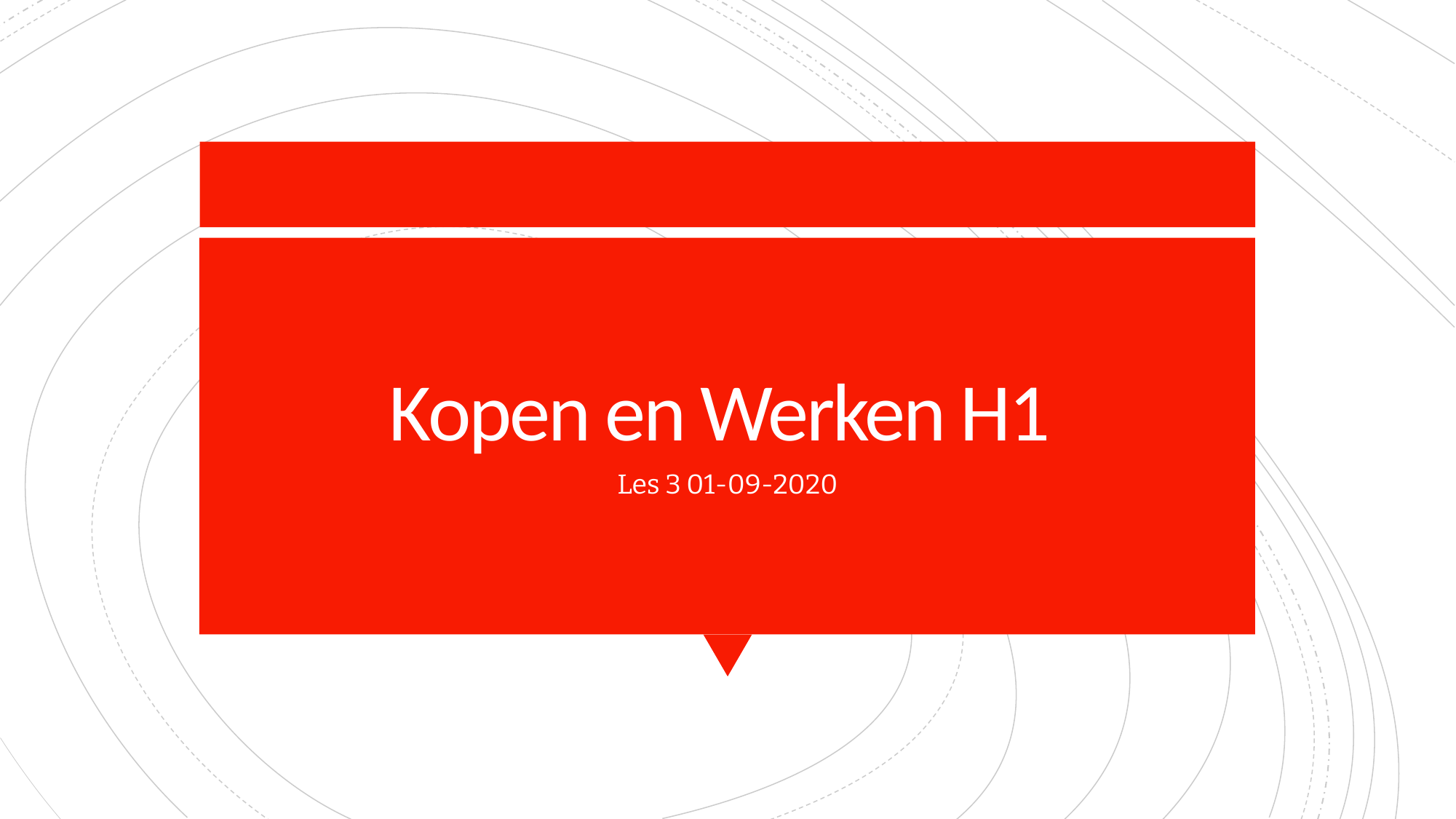

# Kopen en Werken H1
Les 3 01-09-2020